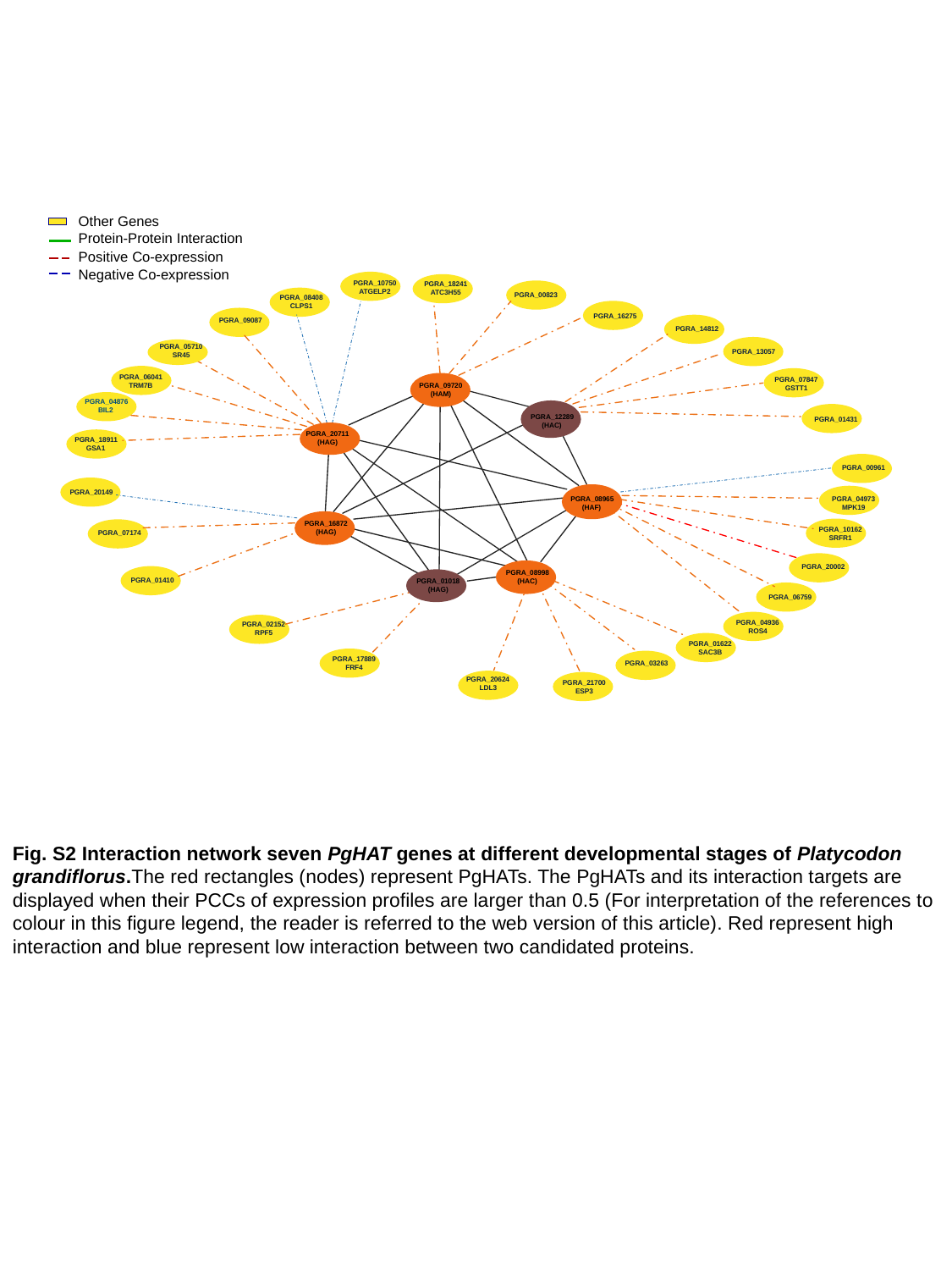

Other Genes

Protein-Protein Interaction
Positive Co-expression
Negative Co-expression

PGRA_10750
ATGELP2
PGRA_18241
ATC3H55
PGRA_00823
PGRA_08408
CLPS1

PGRA_16275
PGRA_09087

PGRA_14812

PGRA_05710
SR45

PGRA_13057

PGRA_06041
     TRM7B
PGRA_07847
GSTT1

PGRA_04876
       BIL2

PGRA_01431

PGRA_18911
      GSA1

PGRA_00961

PGRA_20149

PGRA_04973
MPK19

PGRA_10162
SRFR1
PGRA_07174

PGRA_20002

PGRA_01410

PGRA_06759

PGRA_04936
ROS4
PGRA_02152
RPF5
PGRA_01622
SAC3B
PGRA_17889
FRF4
PGRA_03263
PGRA_20624
       LDL3
PGRA_21700
ESP3

PGRA_09720
      (HAM)

PGRA_12289
      (HAC)

PGRA_20711
      (HAG)

PGRA_08965
      (HAF)

PGRA_16872
      (HAG)

PGRA_08998
      (HAC)
PGRA_01018
      (HAG)

Fig. S2 Interaction network seven PgHAT genes at different developmental stages of Platycodon grandiflorus.The red rectangles (nodes) represent PgHATs. The PgHATs and its interaction targets are displayed when their PCCs of expression profiles are larger than 0.5 (For interpretation of the references to colour in this figure legend, the reader is referred to the web version of this article). Red represent high interaction and blue represent low interaction between two candidated proteins.